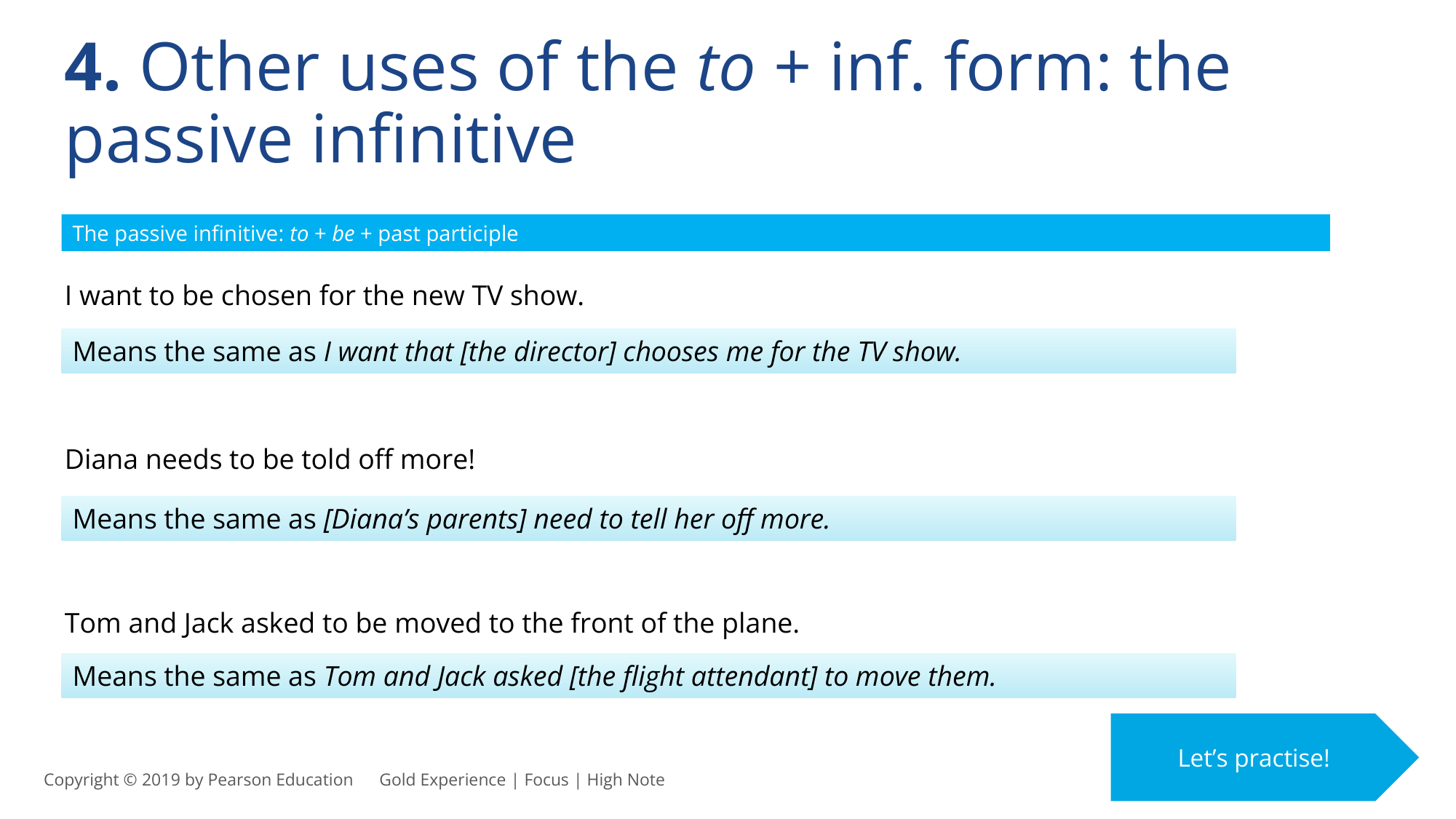

4. Other uses of the to + inf. form: the passive infinitive
The passive infinitive: to + be + past participle
I want to be chosen for the new TV show.

Diana needs to be told off more!

Tom and Jack asked to be moved to the front of the plane.

Means the same as I want that [the director] chooses me for the TV show.
Means the same as [Diana’s parents] need to tell her off more.
Means the same as Tom and Jack asked [the flight attendant] to move them.
Let’s practise!
Copyright © 2019 by Pearson Education      Gold Experience | Focus | High Note